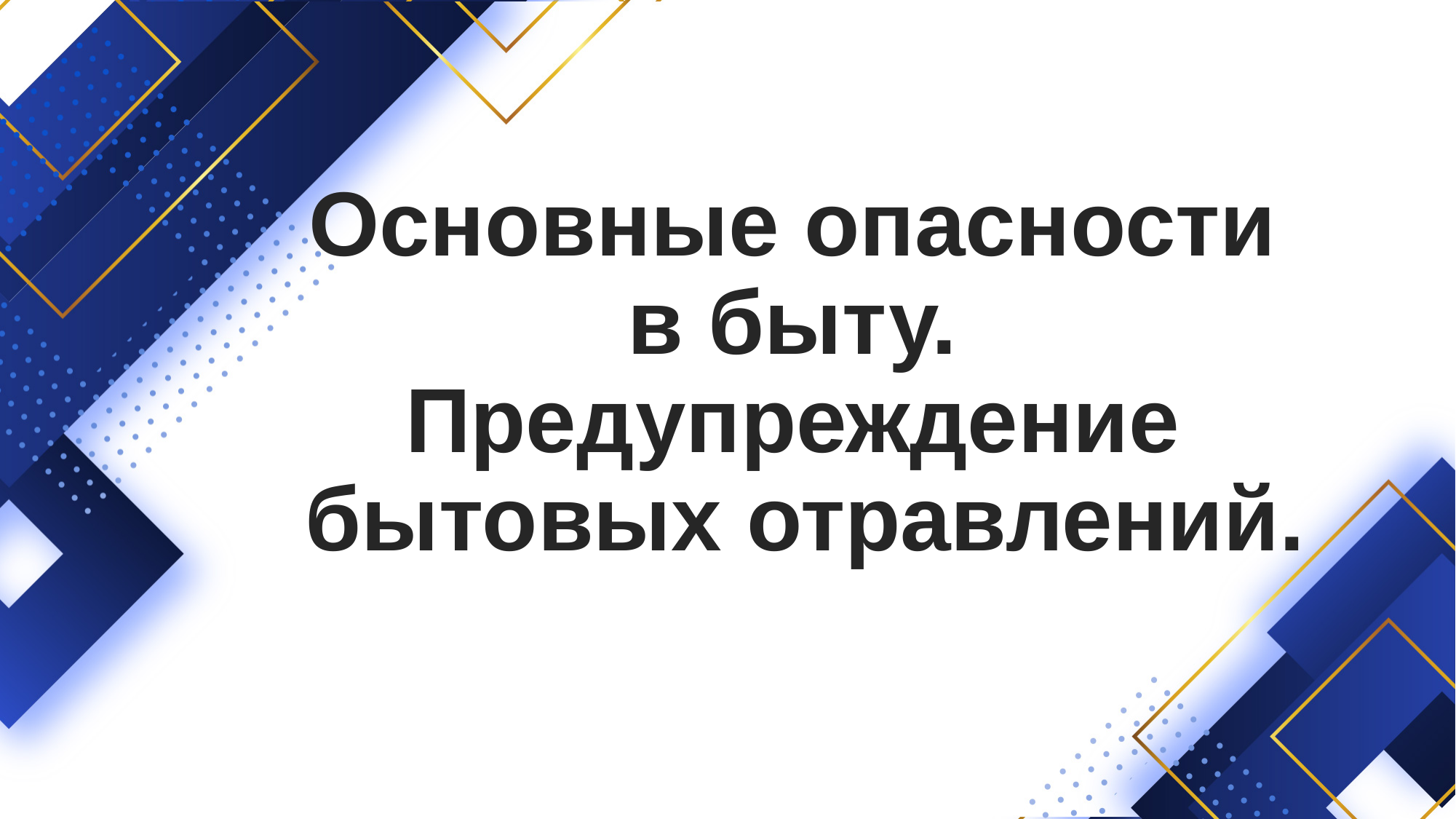

# Основные опасности в быту. Предупреждение бытовых отравлений.